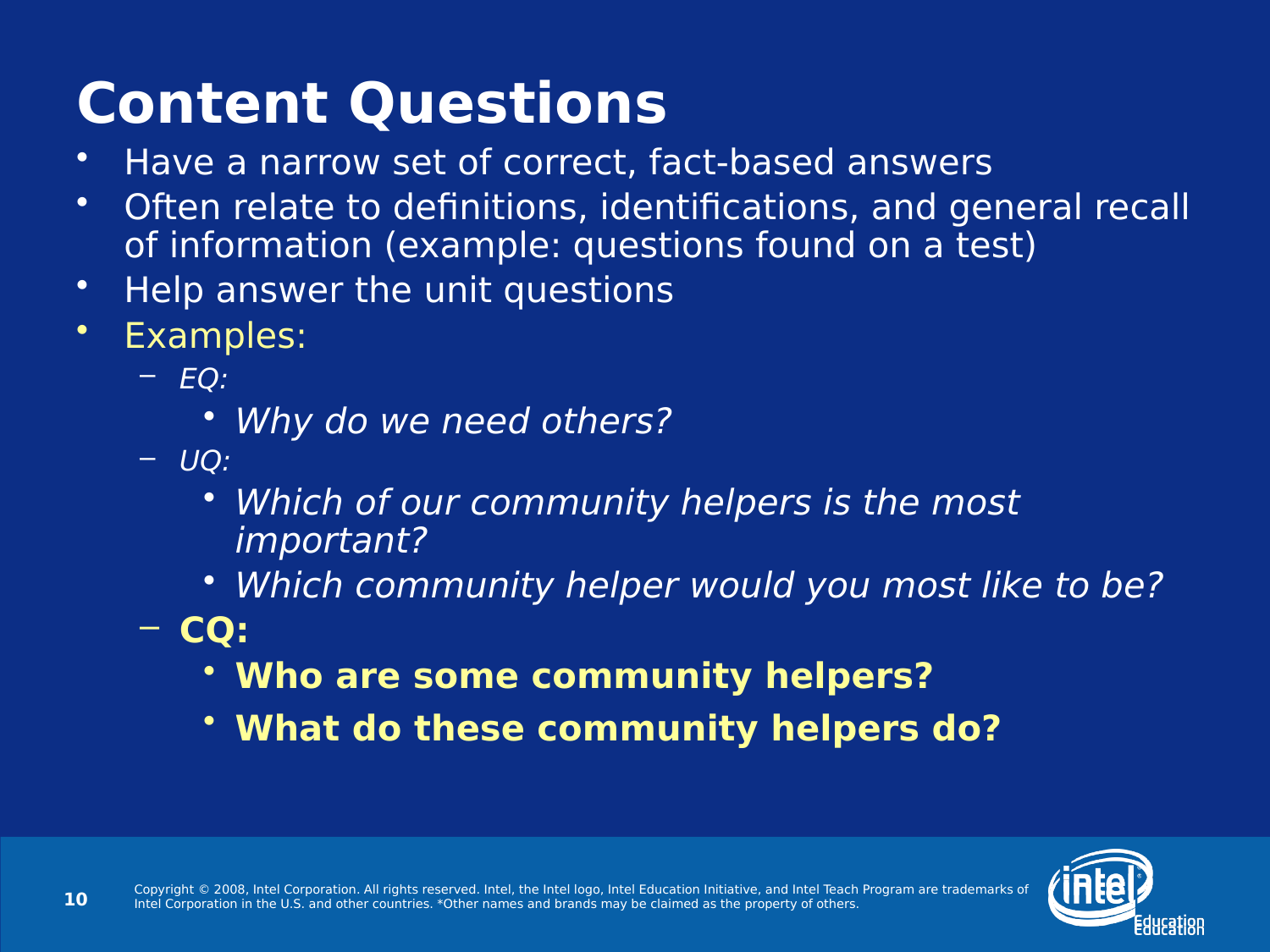

# Content Questions
Have a narrow set of correct, fact-based answers
Often relate to definitions, identifications, and general recall of information (example: questions found on a test)
Help answer the unit questions
Examples:
EQ:
Why do we need others?
UQ:
Which of our community helpers is the most important?
Which community helper would you most like to be?
CQ:
Who are some community helpers?
What do these community helpers do?

10